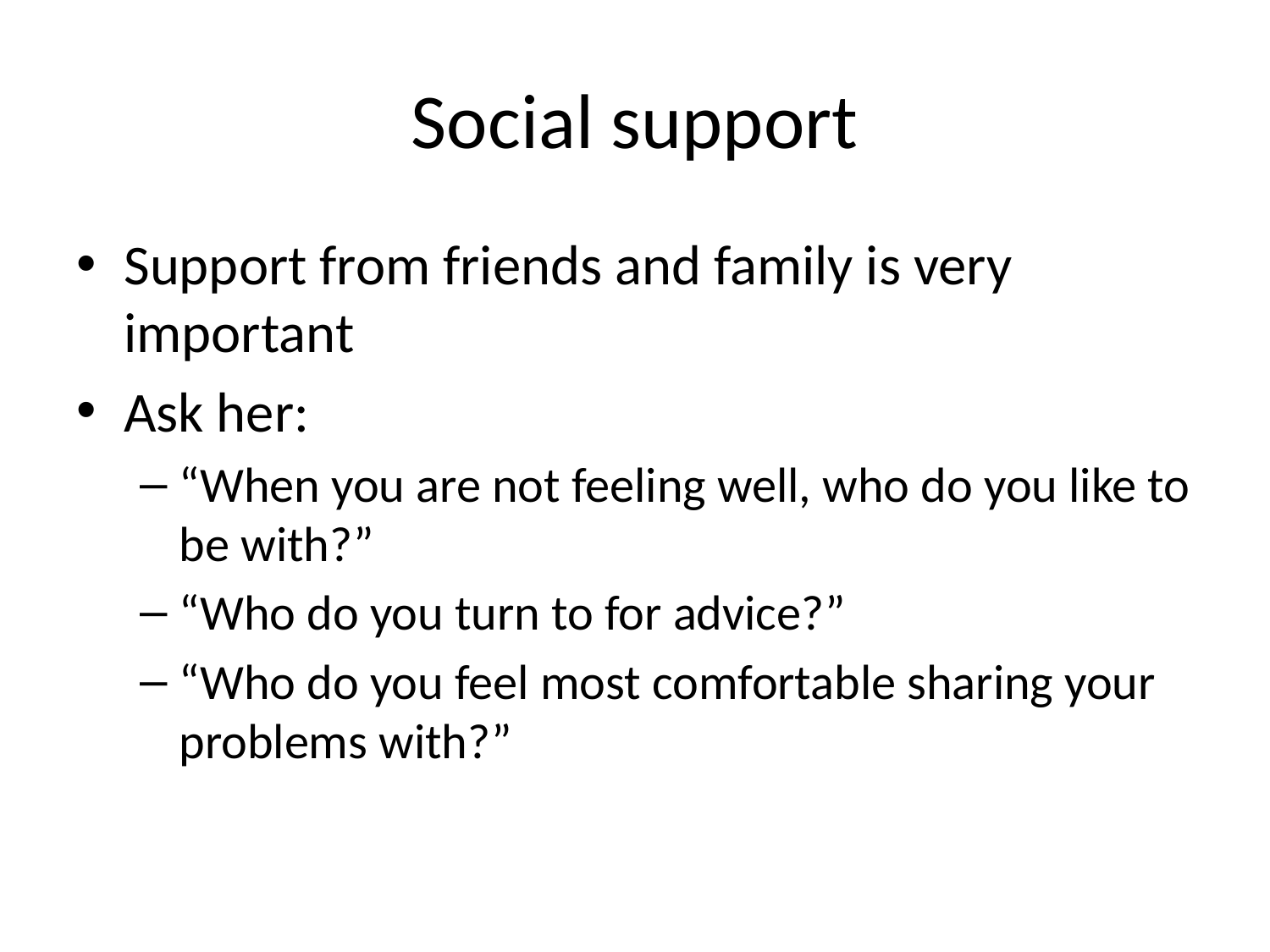

# Social support
Support from friends and family is very important
Ask her:
“When you are not feeling well, who do you like to be with?”
“Who do you turn to for advice?”
“Who do you feel most comfortable sharing your problems with?”